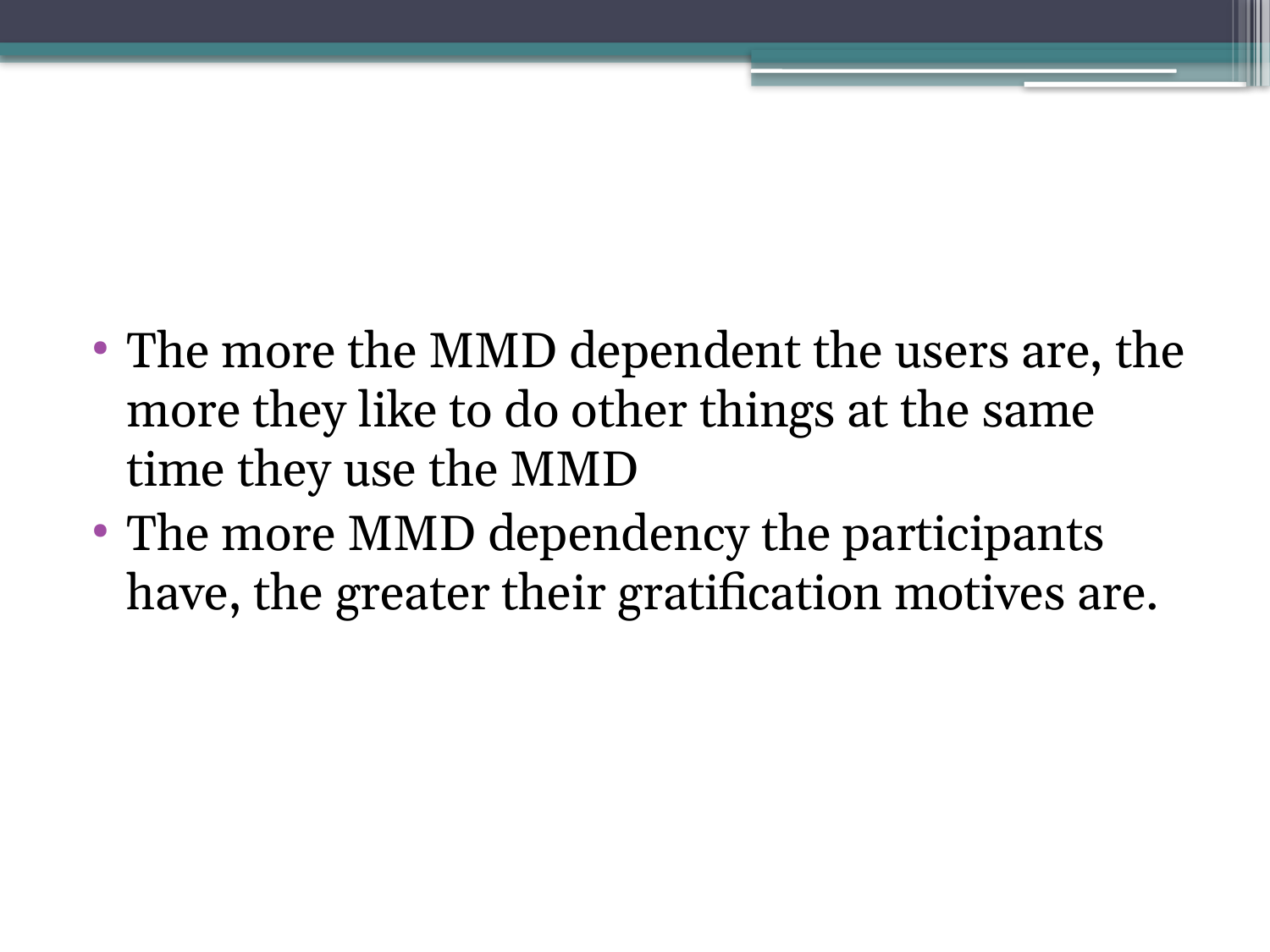

#
The more the MMD dependent the users are, the more they like to do other things at the same time they use the MMD
The more MMD dependency the participants have, the greater their gratification motives are.